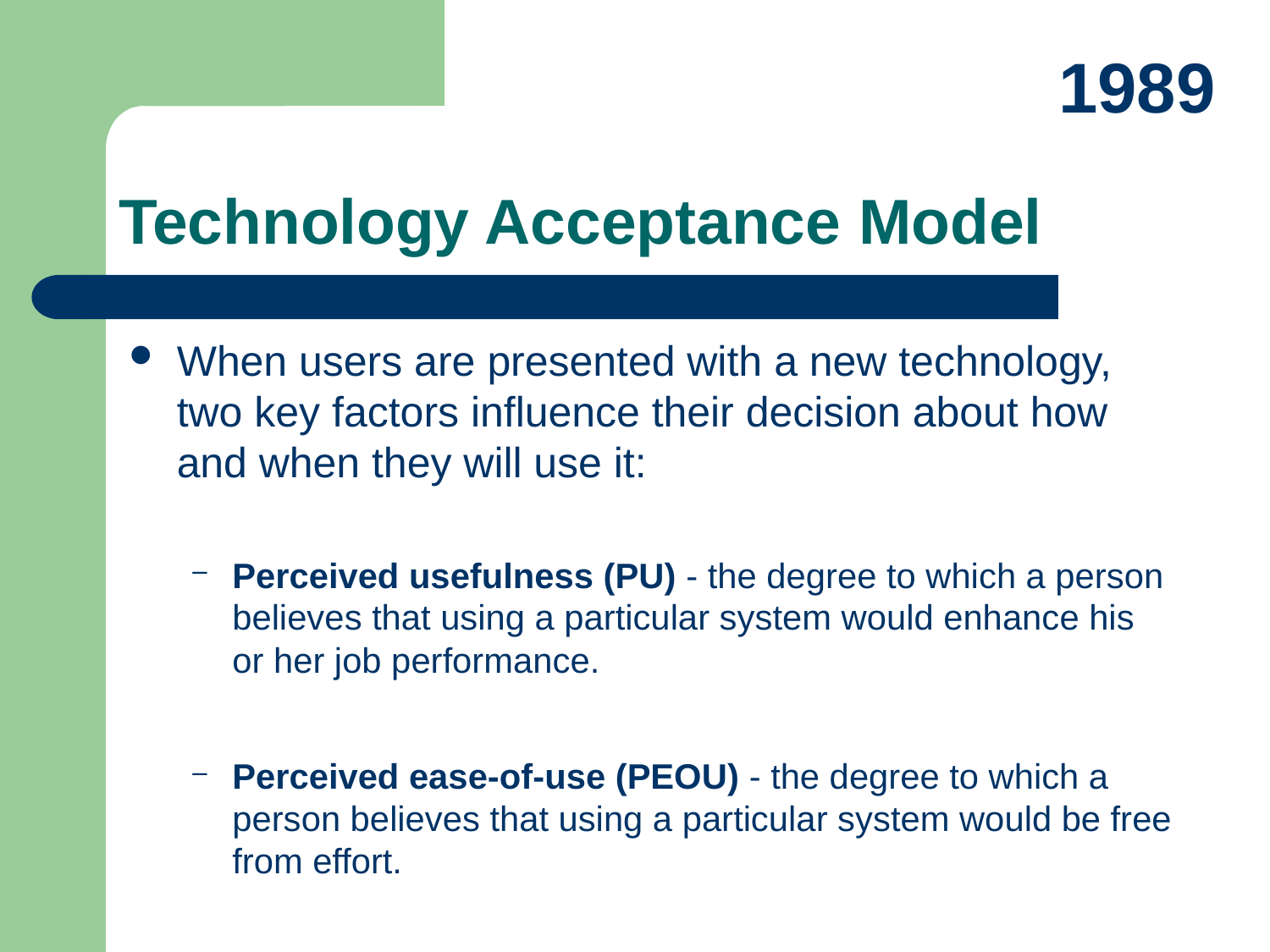

1989
# Technology Acceptance Model
When users are presented with a new technology, two key factors influence their decision about how and when they will use it:

Perceived usefulness (PU) - the degree to which a person believes that using a particular system would enhance his or her job performance.

Perceived ease-of-use (PEOU) - the degree to which a person believes that using a particular system would be free from effort.